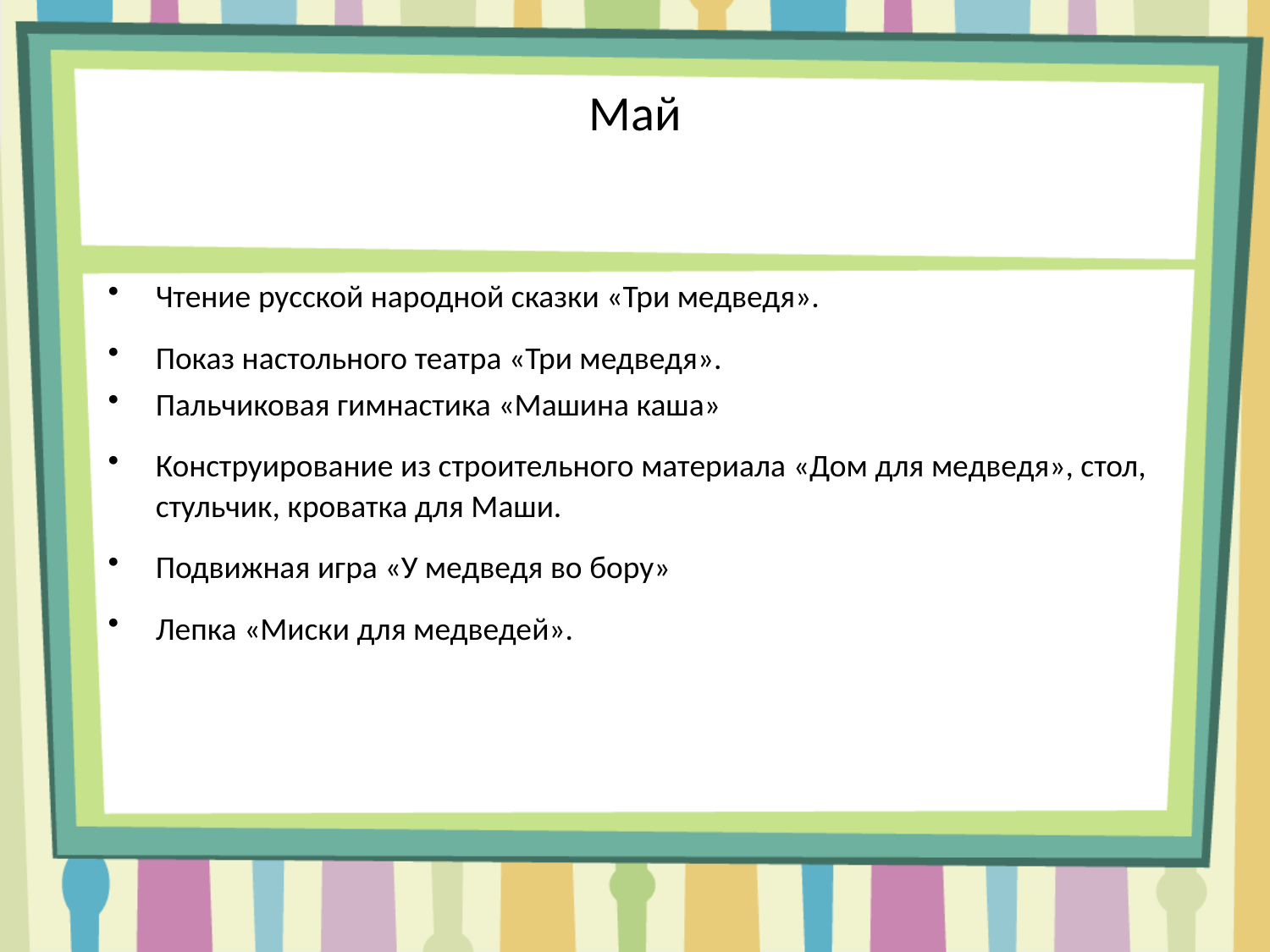

# Май

Чтение русской народной сказки «Три медведя».
Показ настольного театра «Три медведя».
Пальчиковая гимнастика «Машина каша»
Конструирование из строительного материала «Дом для медведя», стол, стульчик, кроватка для Маши.
Подвижная игра «У медведя во бору»
Лепка «Миски для медведей».